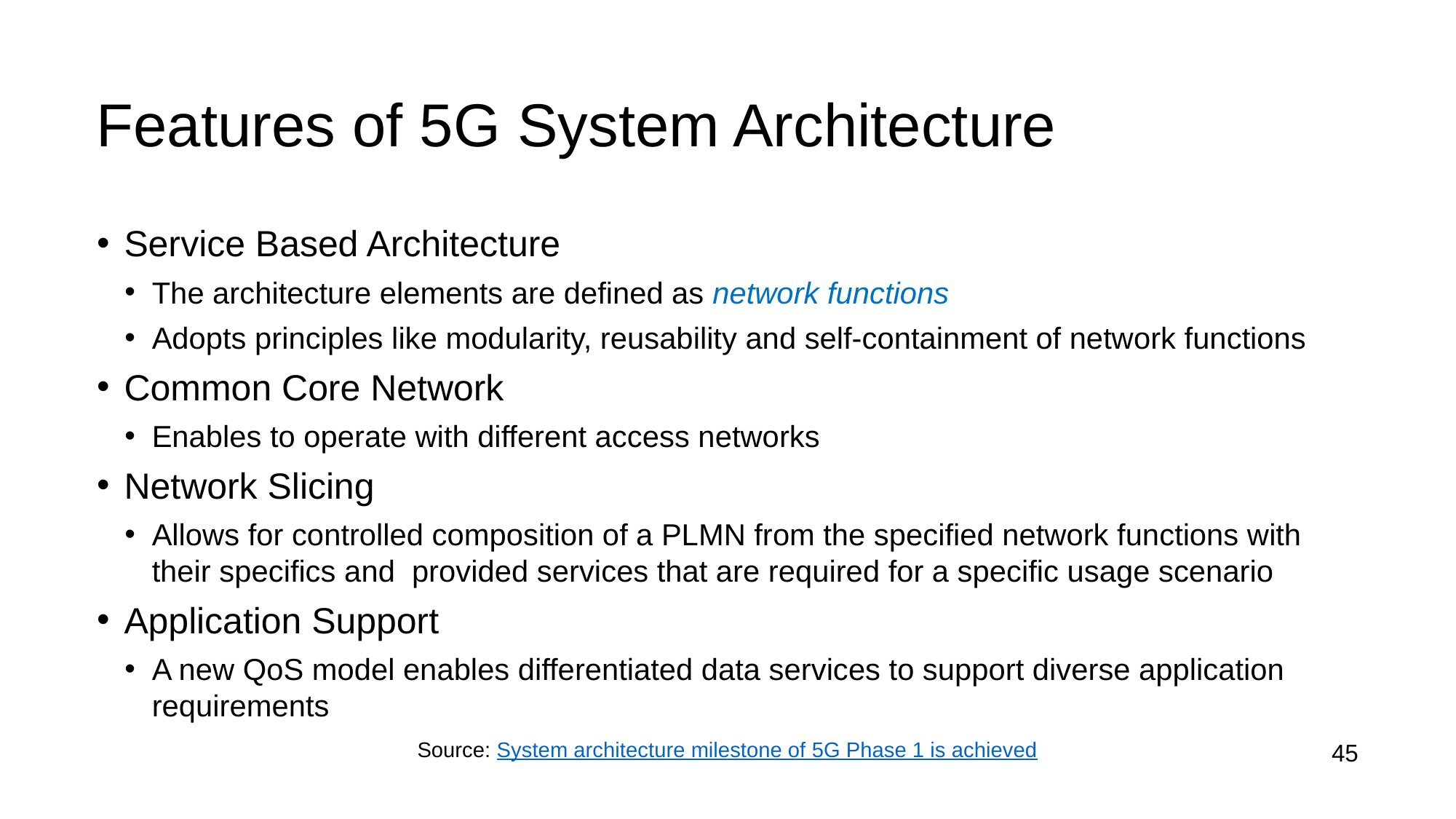

# Features of 5G System Architecture
Service Based Architecture
The architecture elements are defined as network functions
Adopts principles like modularity, reusability and self-containment of network functions
Common Core Network
Enables to operate with different access networks
Network Slicing
Allows for controlled composition of a PLMN from the specified network functions with their specifics and  provided services that are required for a specific usage scenario
Application Support
A new QoS model enables differentiated data services to support diverse application requirements
Source: System architecture milestone of 5G Phase 1 is achieved
45